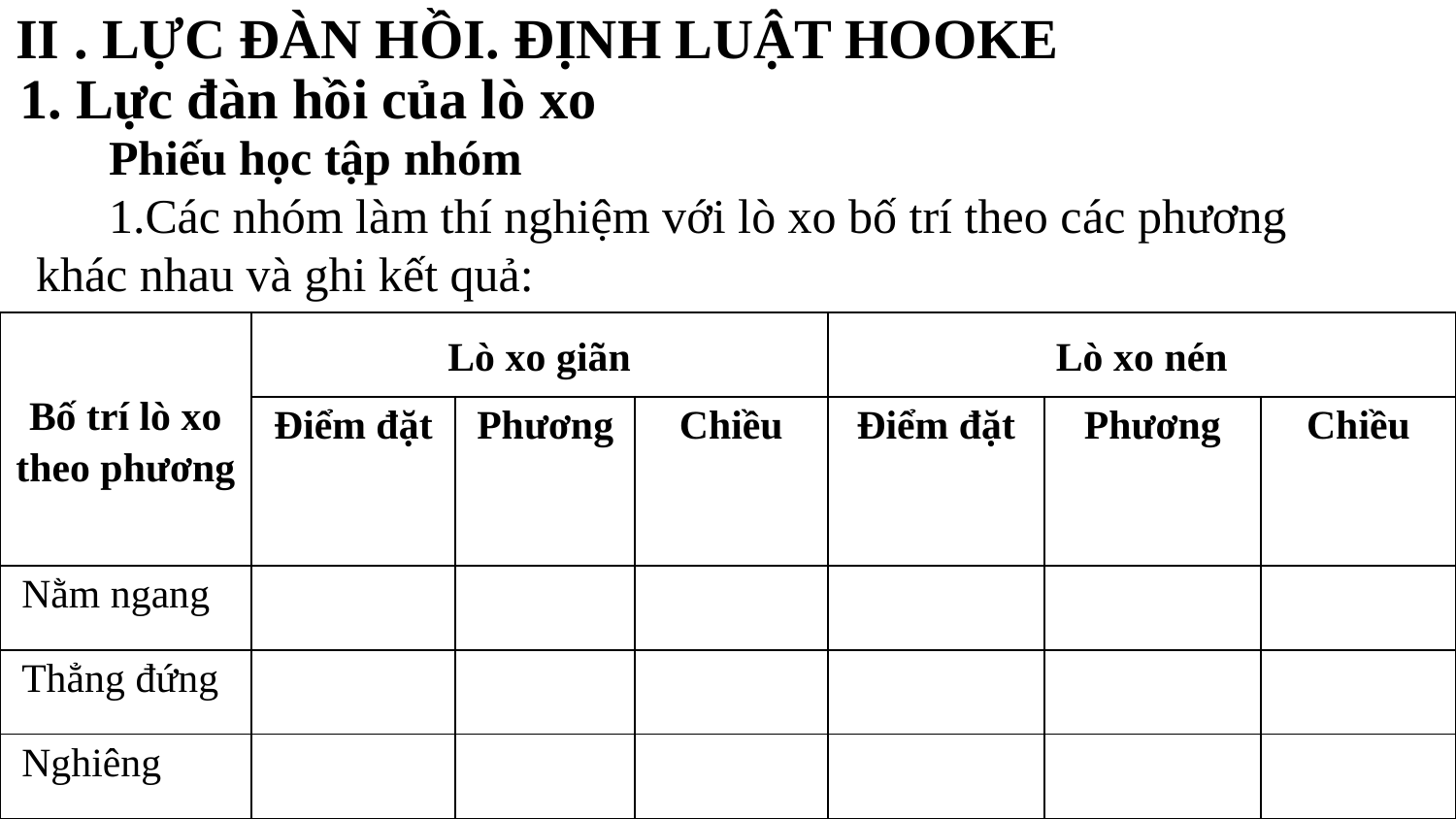

II . LỰC ĐÀN HỒI. ĐỊNH LUẬT HOOKE
1. Lực đàn hồi của lò xo
Phiếu học tập nhóm
1.Các nhóm làm thí nghiệm với lò xo bố trí theo các phương khác nhau và ghi kết quả:
| Bố trí lò xo theo phương | Lò xo giãn |  |  | Lò xo nén |  |  |
| --- | --- | --- | --- | --- | --- | --- |
|  | Điểm đặt | Phương | Chiều | Điểm đặt | Phương | Chiều |
| Nằm ngang |  |  |  |  |  |  |
| Thẳng đứng |  |  |  |  |  |  |
| Nghiêng |  |  |  |  |  |  |